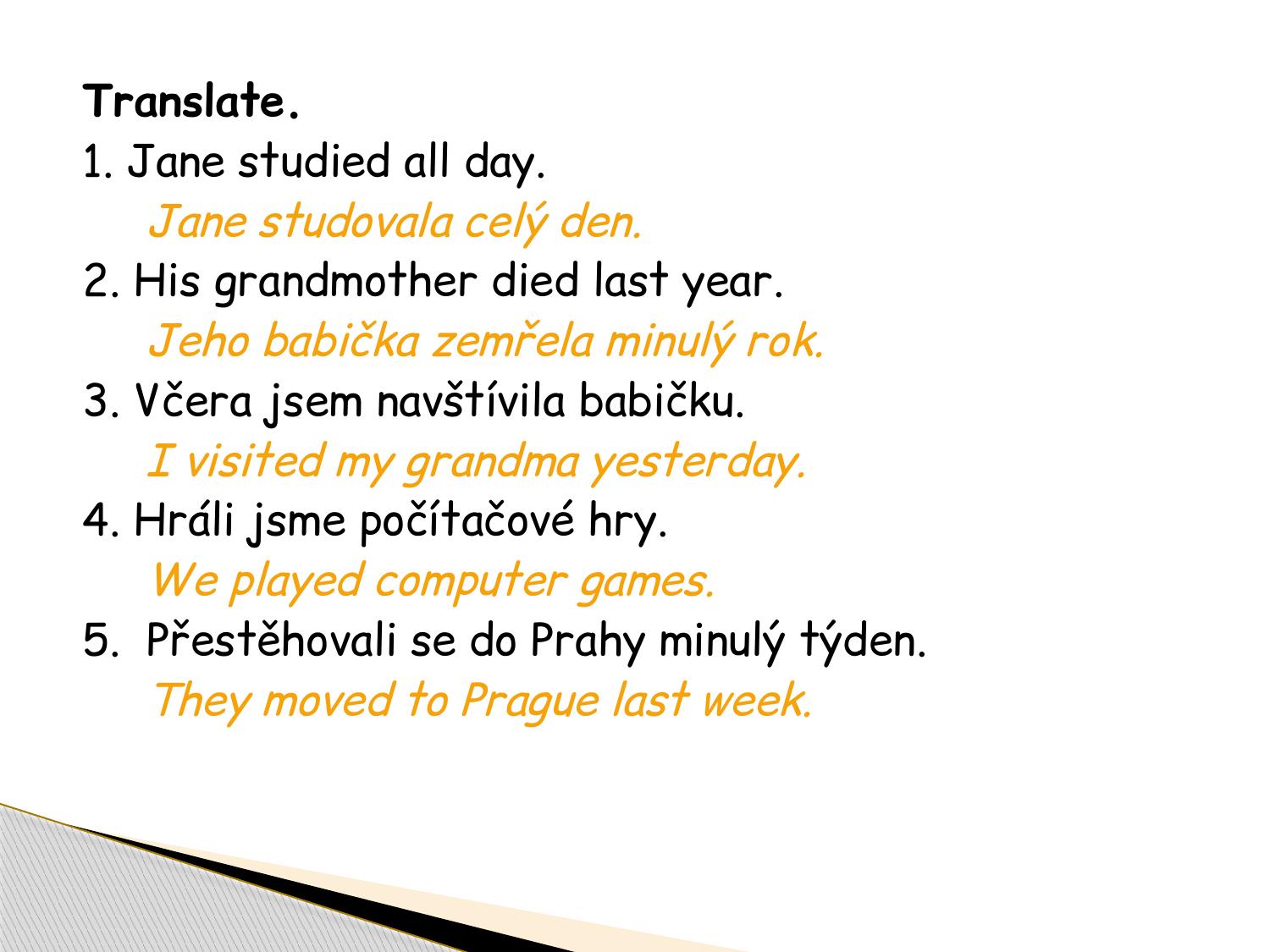

Translate.
1. Jane studied all day.
	Jane studovala celý den.
2. His grandmother died last year.
	Jeho babička zemřela minulý rok.
3. Včera jsem navštívila babičku.
	I visited my grandma yesterday.
4. Hráli jsme počítačové hry.
	We played computer games.
5.  Přestěhovali se do Prahy minulý týden.
	They moved to Prague last week.